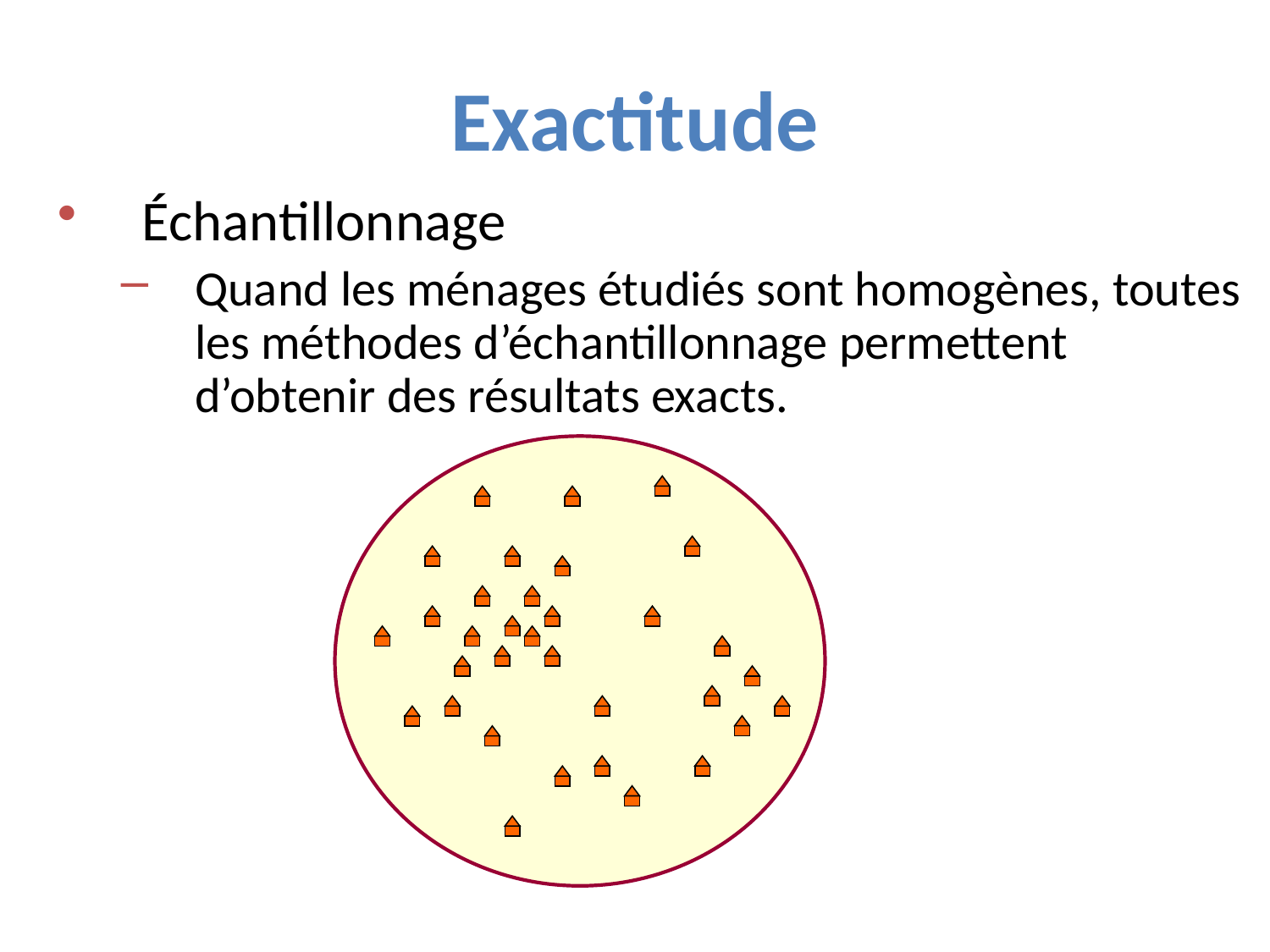

Exactitude
Échantillonnage
Quand les ménages étudiés sont homogènes, toutes les méthodes d’échantillonnage permettent d’obtenir des résultats exacts.